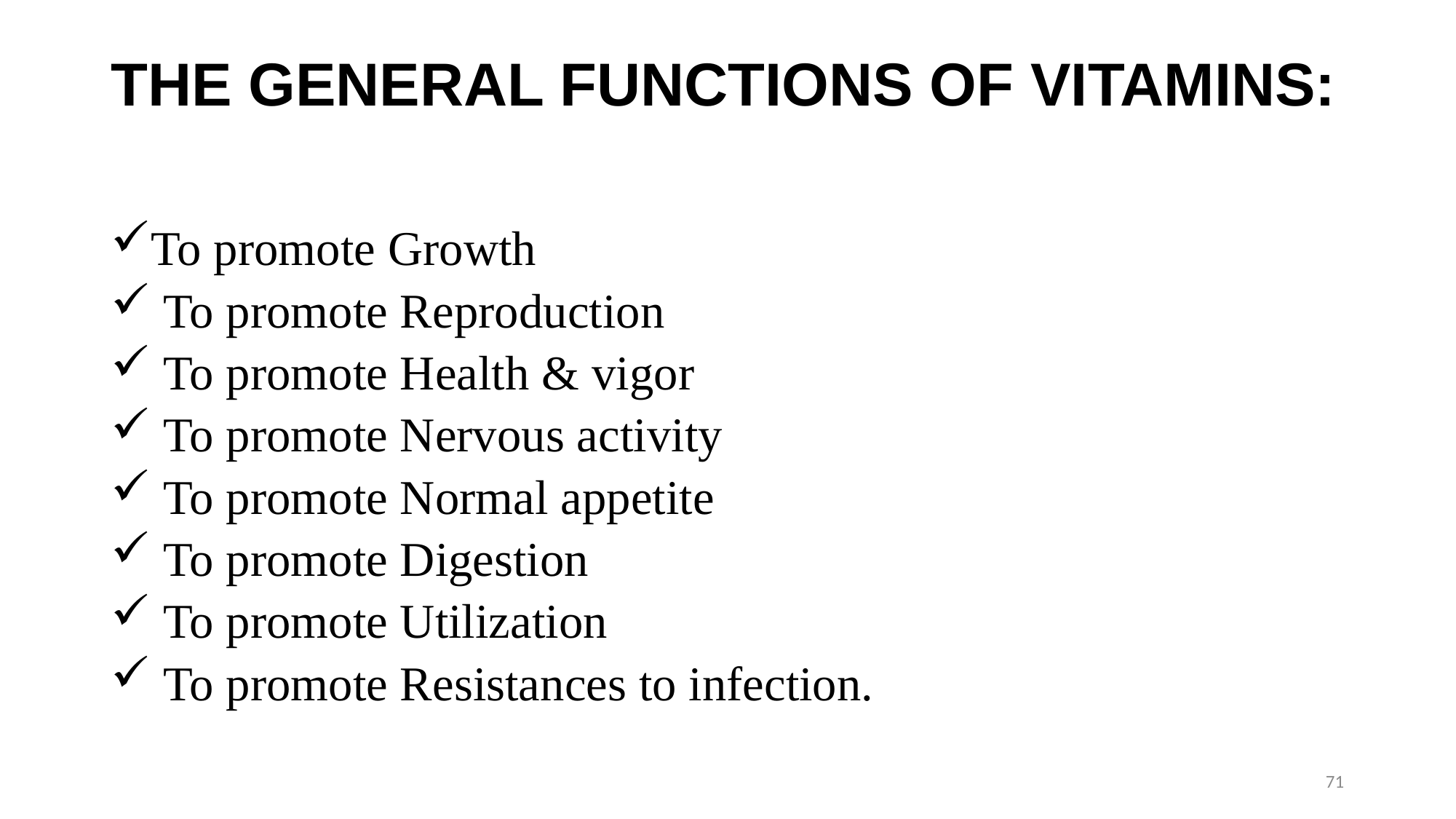

# THE GENERAL FUNCTIONS OF VITAMINS:
To promote Growth
 To promote Reproduction
 To promote Health & vigor
 To promote Nervous activity
 To promote Normal appetite
 To promote Digestion
 To promote Utilization
 To promote Resistances to infection.

71